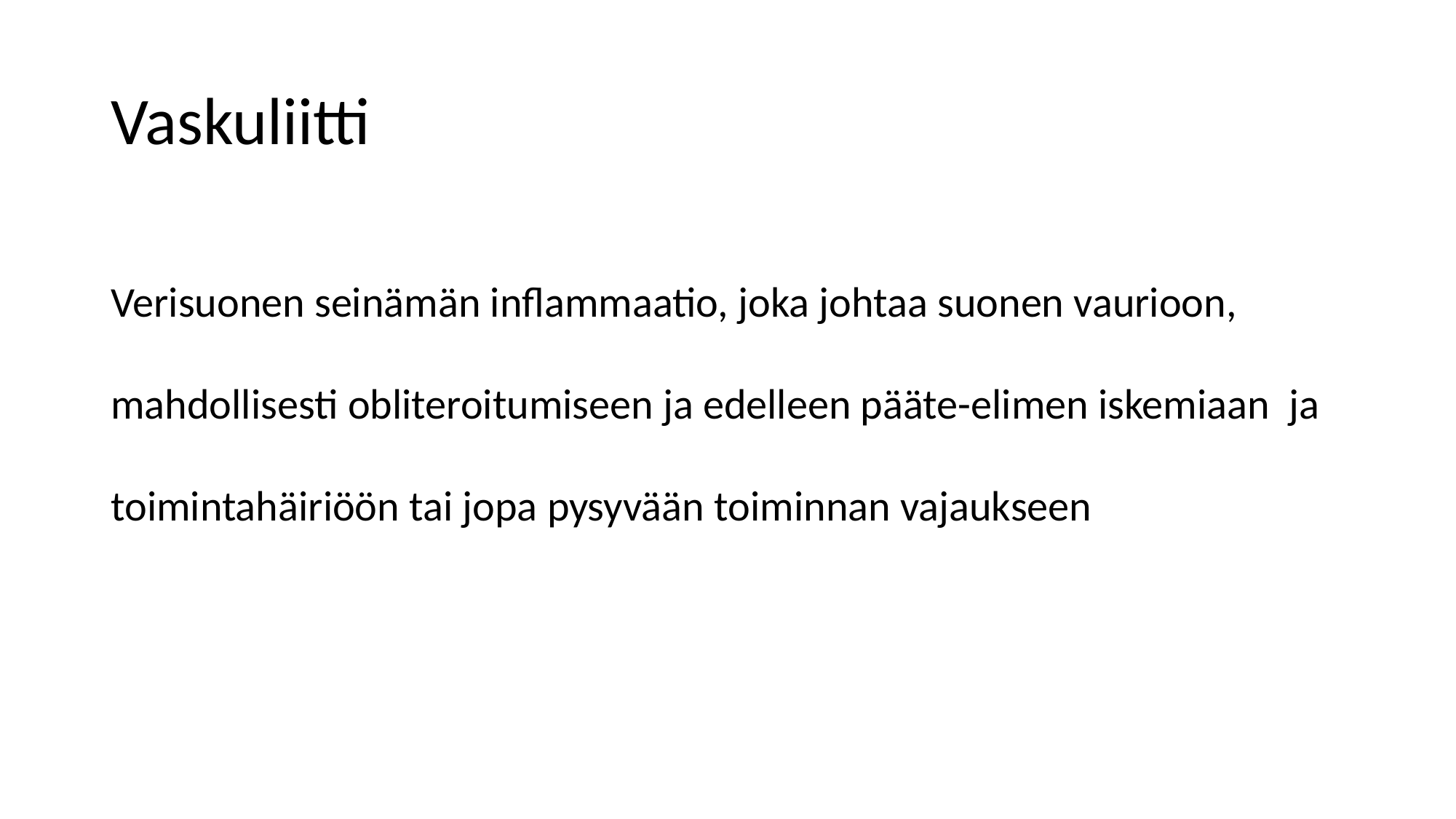

# Vaskuliitti
Verisuonen seinämän inflammaatio, joka johtaa suonen vaurioon, mahdollisesti obliteroitumiseen ja edelleen pääte-elimen iskemiaan  ja toimintahäiriöön tai jopa pysyvään toiminnan vajaukseen